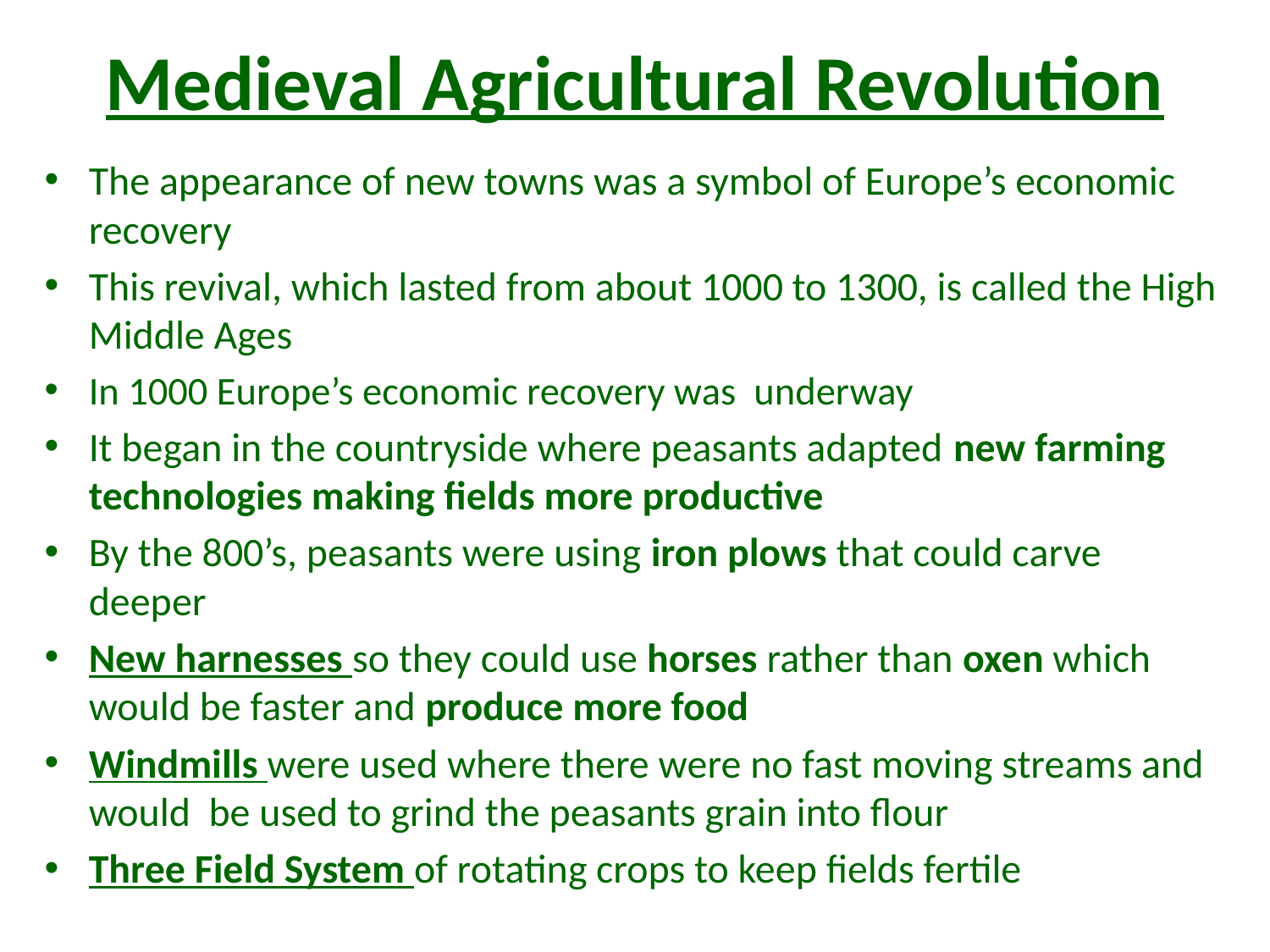

# Medieval Agricultural Revolution
The appearance of new towns was a symbol of Europe’s economic recovery
This revival, which lasted from about 1000 to 1300, is called the High Middle Ages
In 1000 Europe’s economic recovery was  underway
It began in the countryside where peasants adapted new farming technologies making fields more productive
By the 800’s, peasants were using iron plows that could carve deeper
New harnesses so they could use horses rather than oxen which would be faster and produce more food
Windmills were used where there were no fast moving streams and would  be used to grind the peasants grain into flour
Three Field System of rotating crops to keep fields fertile